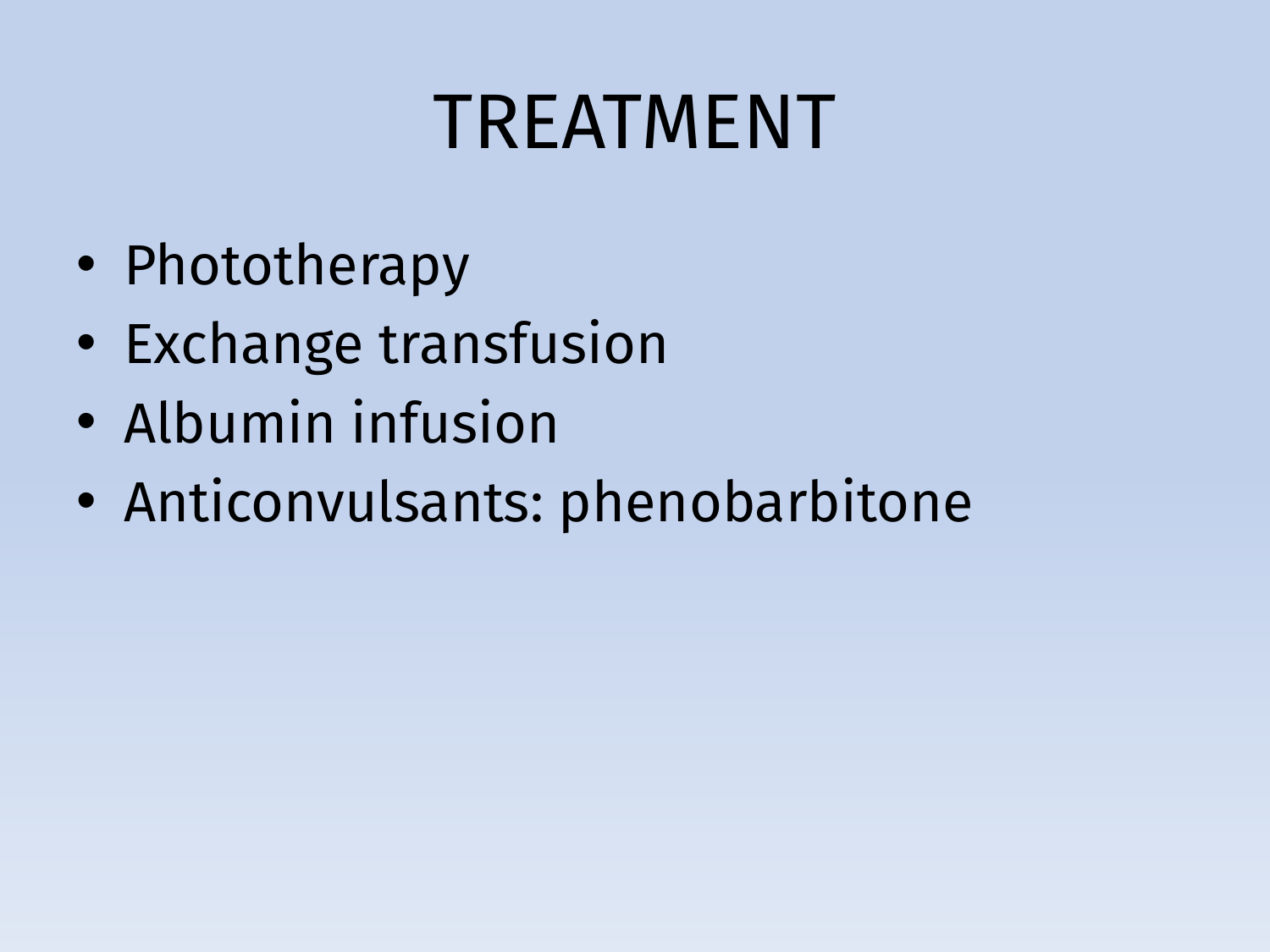

# TREATMENT
Phototherapy
Exchange transfusion
Albumin infusion
Anticonvulsants: phenobarbitone